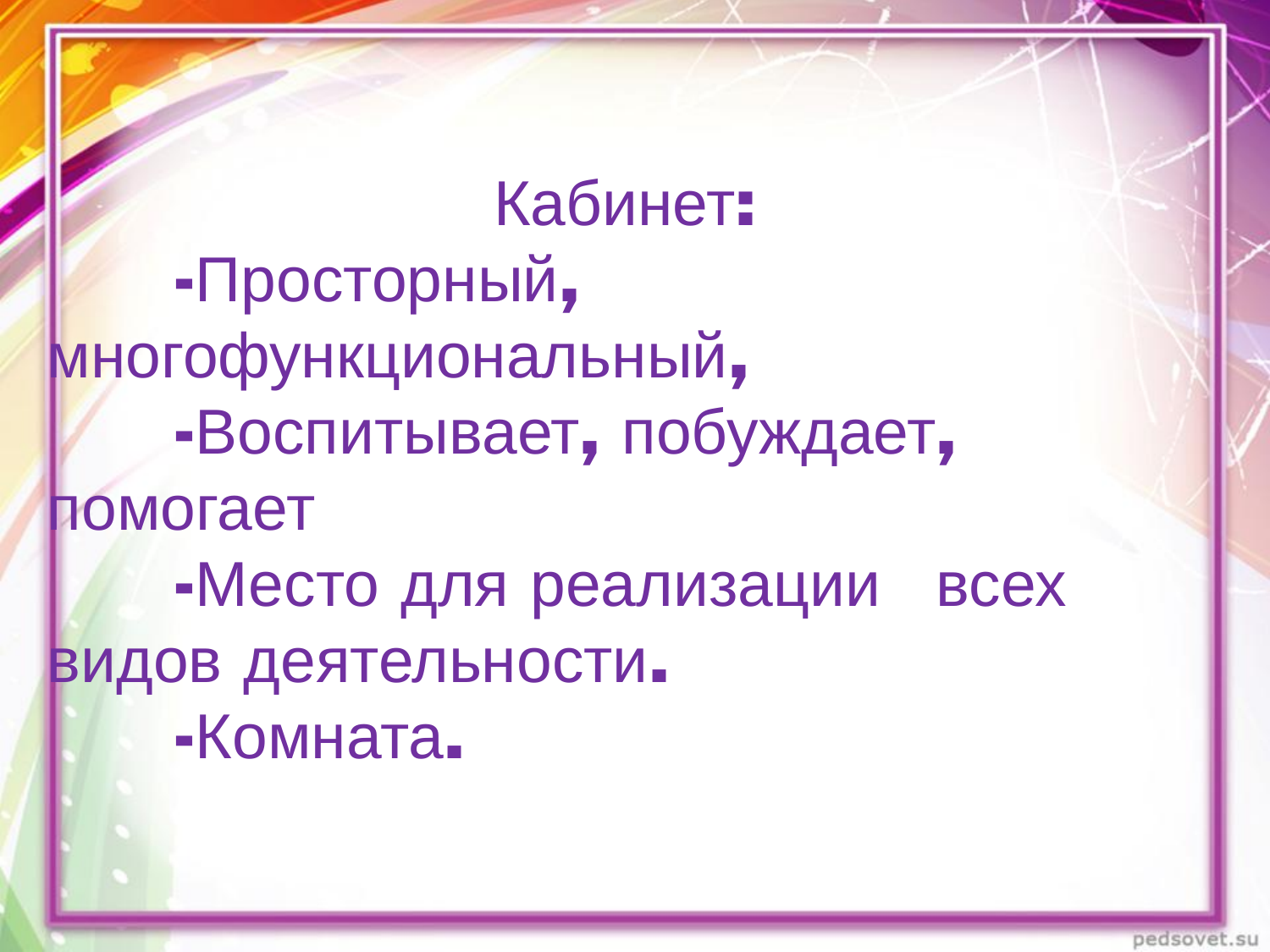

Кабинет:
	-Просторный, 	многофункциональный,
	-Воспитывает, побуждает, 	помогает
	-Место для реализации 	всех видов деятельности.
	-Комната.